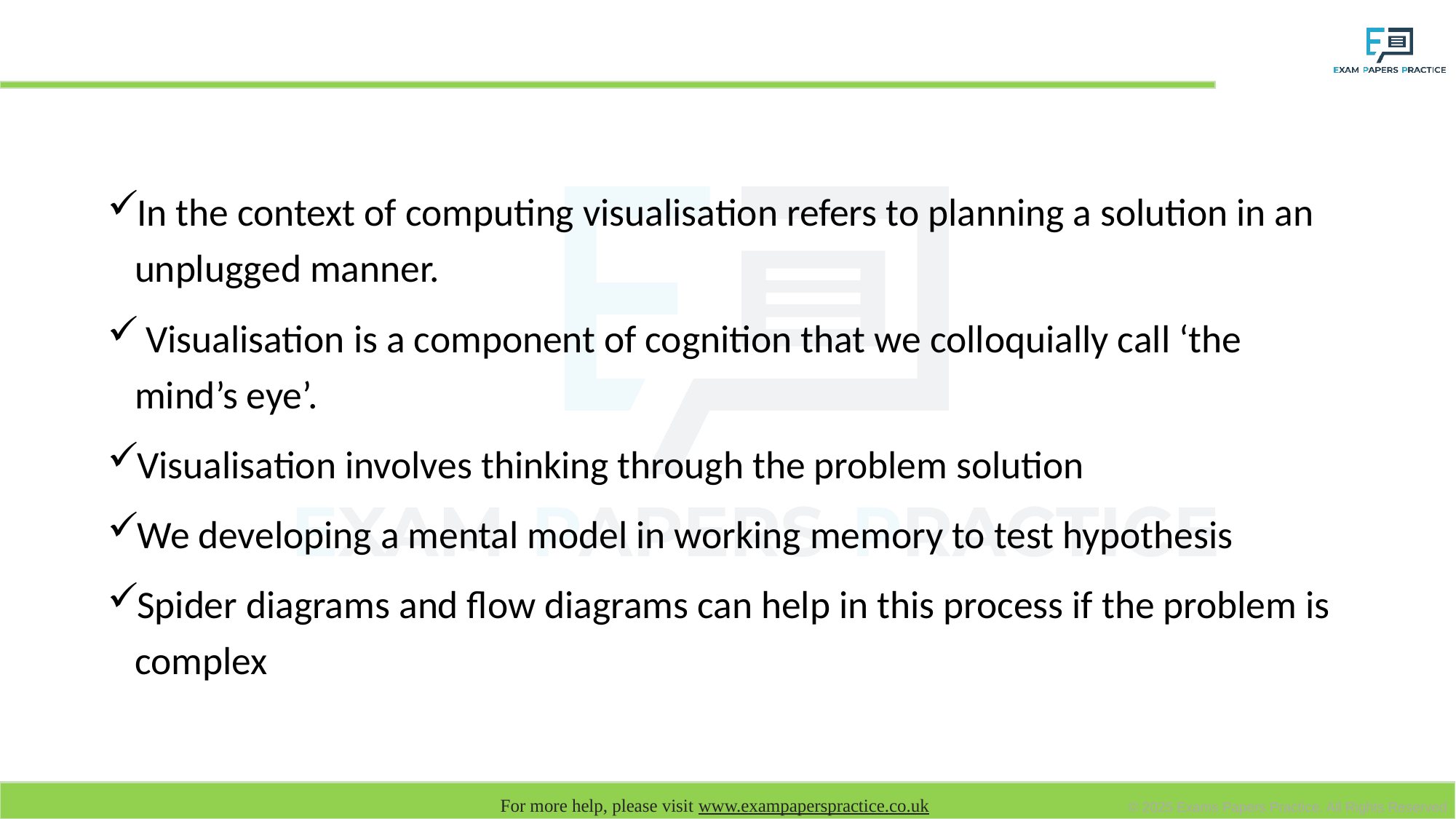

# Visualisation to solve problems
In the context of computing visualisation refers to planning a solution in an unplugged manner.
 Visualisation is a component of cognition that we colloquially call ‘the mind’s eye’.
Visualisation involves thinking through the problem solution
We developing a mental model in working memory to test hypothesis
Spider diagrams and flow diagrams can help in this process if the problem is complex